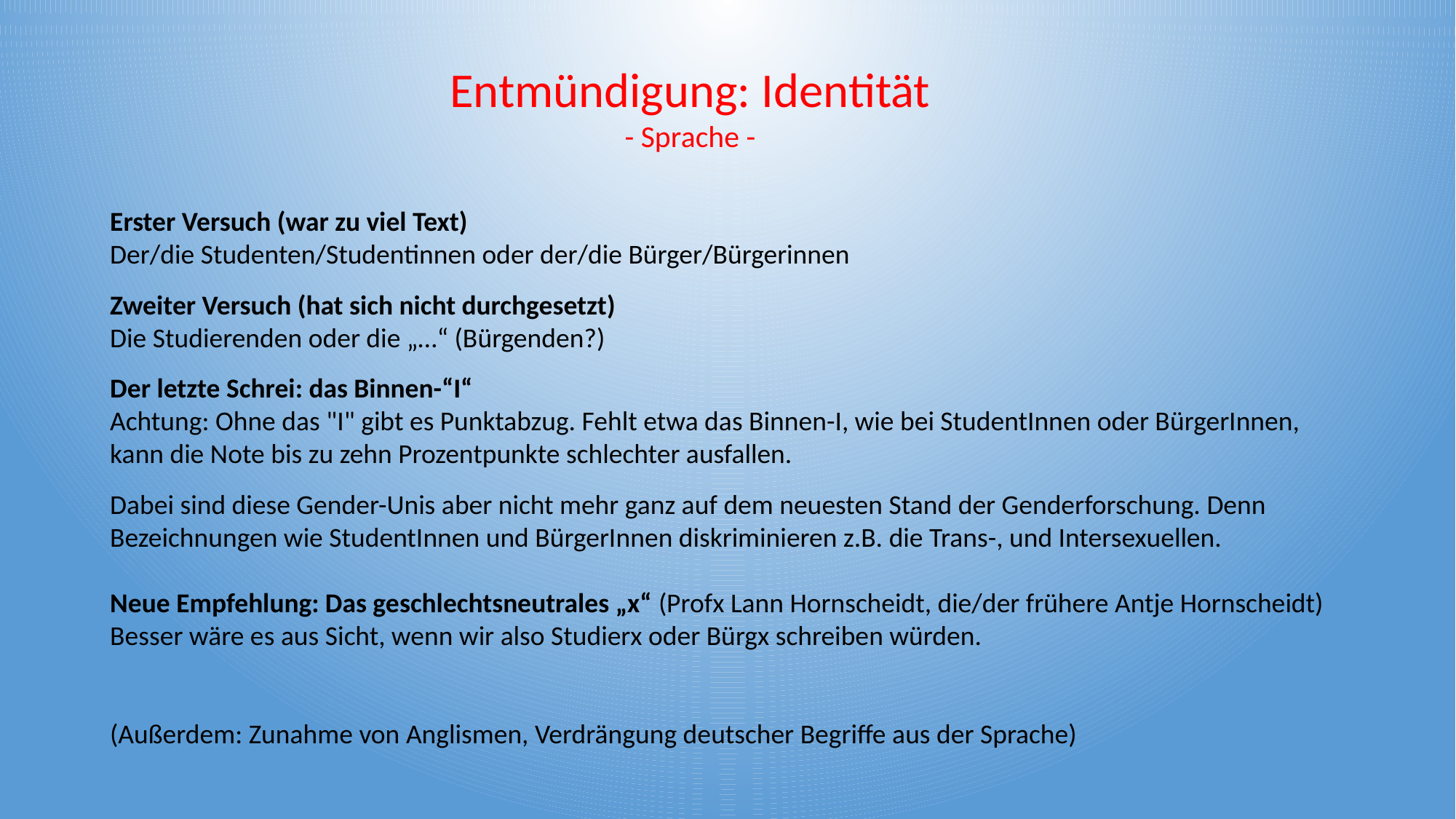

Entmündigung: Identität
- Sprache -
Erster Versuch (war zu viel Text)
Der/die Studenten/Studentinnen oder der/die Bürger/Bürgerinnen

Zweiter Versuch (hat sich nicht durchgesetzt)
Die Studierenden oder die „…“ (Bürgenden?)

Der letzte Schrei: das Binnen-“I“
Achtung: Ohne das "I" gibt es Punktabzug. Fehlt etwa das Binnen-I, wie bei StudentInnen oder BürgerInnen, kann die Note bis zu zehn Prozentpunkte schlechter ausfallen.

Dabei sind diese Gender-Unis aber nicht mehr ganz auf dem neuesten Stand der Genderforschung. Denn Bezeichnungen wie StudentInnen und BürgerInnen diskriminieren z.B. die Trans-, und Intersexuellen.

Neue Empfehlung: Das geschlechtsneutrales „x“ (Profx Lann Hornscheidt, die/der frühere Antje Hornscheidt) Besser wäre es aus Sicht, wenn wir also Studierx oder Bürgx schreiben würden.

(Außerdem: Zunahme von Anglismen, Verdrängung deutscher Begriffe aus der Sprache)